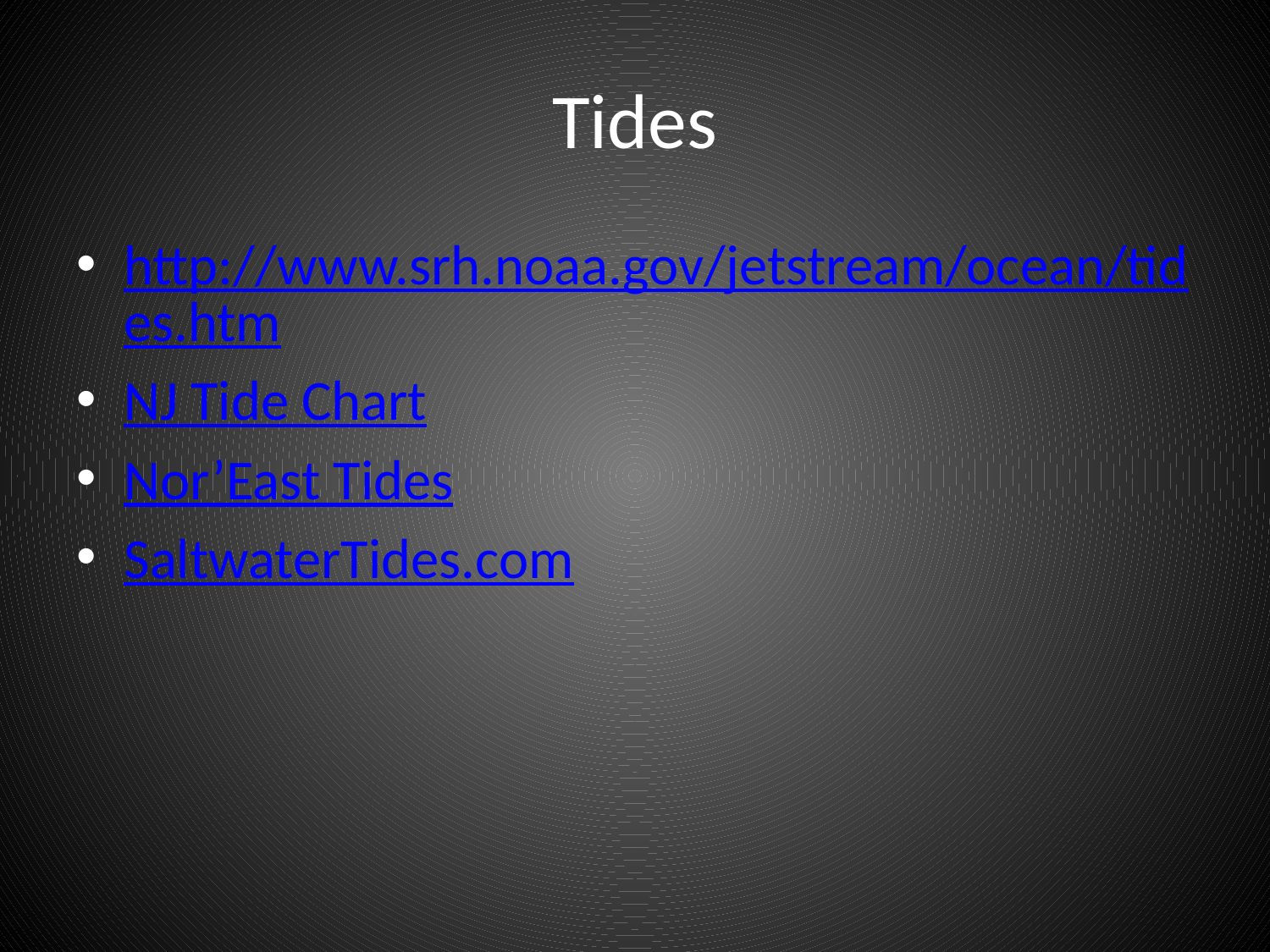

# Tides
http://www.srh.noaa.gov/jetstream/ocean/tides.htm
NJ Tide Chart
Nor’East Tides
SaltwaterTides.com